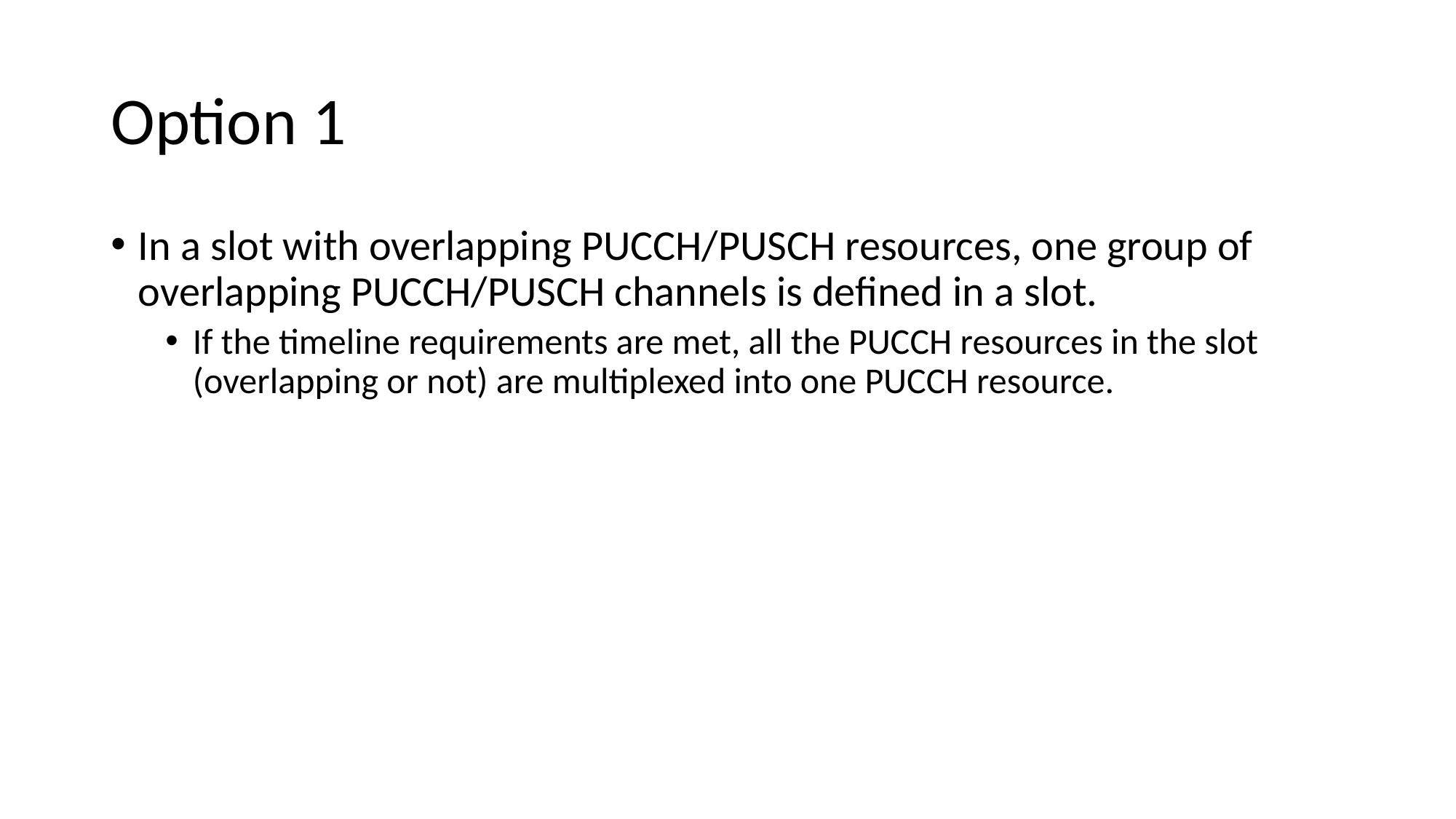

# Option 1
In a slot with overlapping PUCCH/PUSCH resources, one group of overlapping PUCCH/PUSCH channels is defined in a slot.
If the timeline requirements are met, all the PUCCH resources in the slot (overlapping or not) are multiplexed into one PUCCH resource.